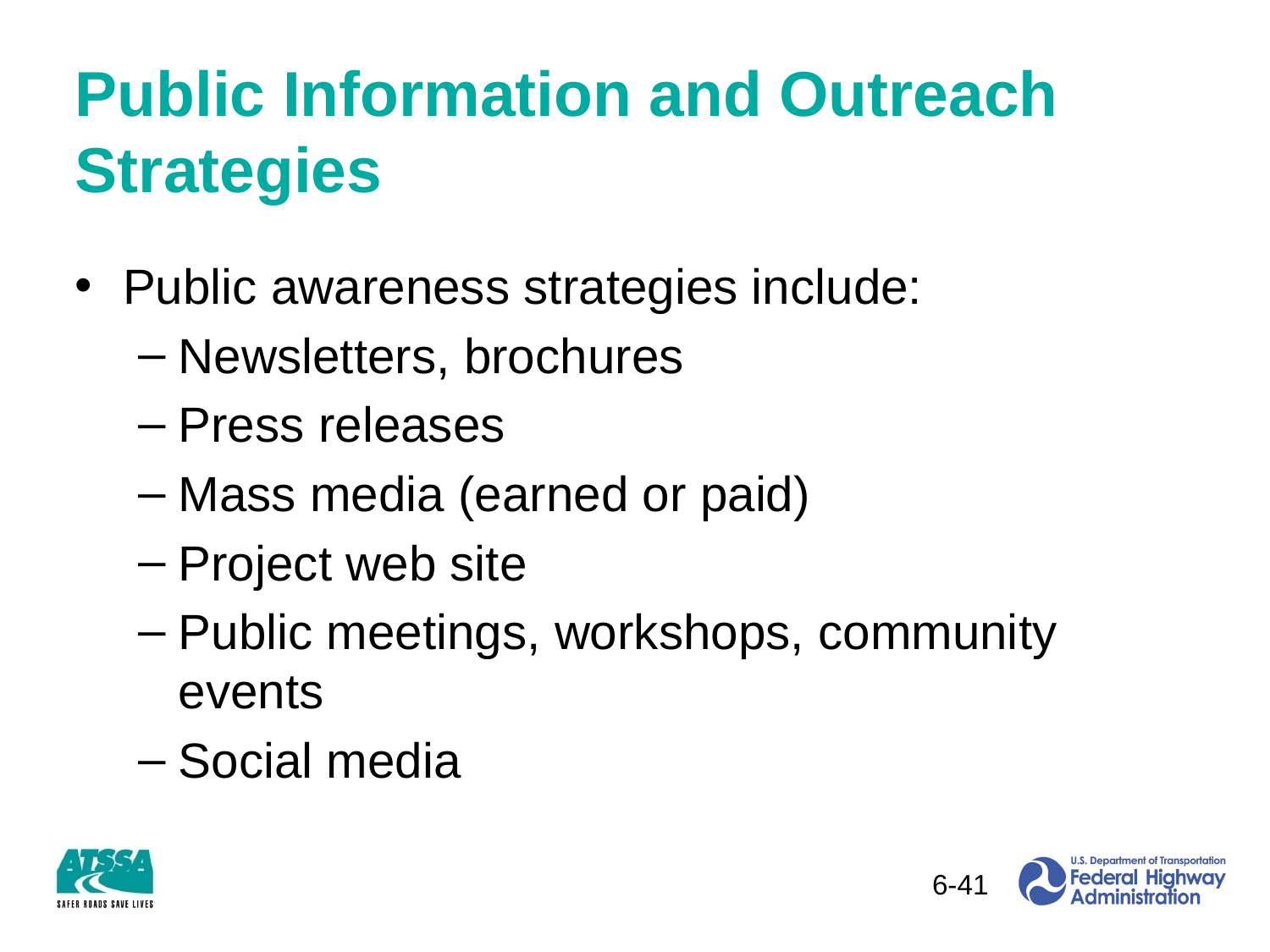

# Public Information and Outreach Strategies
Public awareness strategies include:
Newsletters, brochures
Press releases
Mass media (earned or paid)
Project web site
Public meetings, workshops, community events
Social media